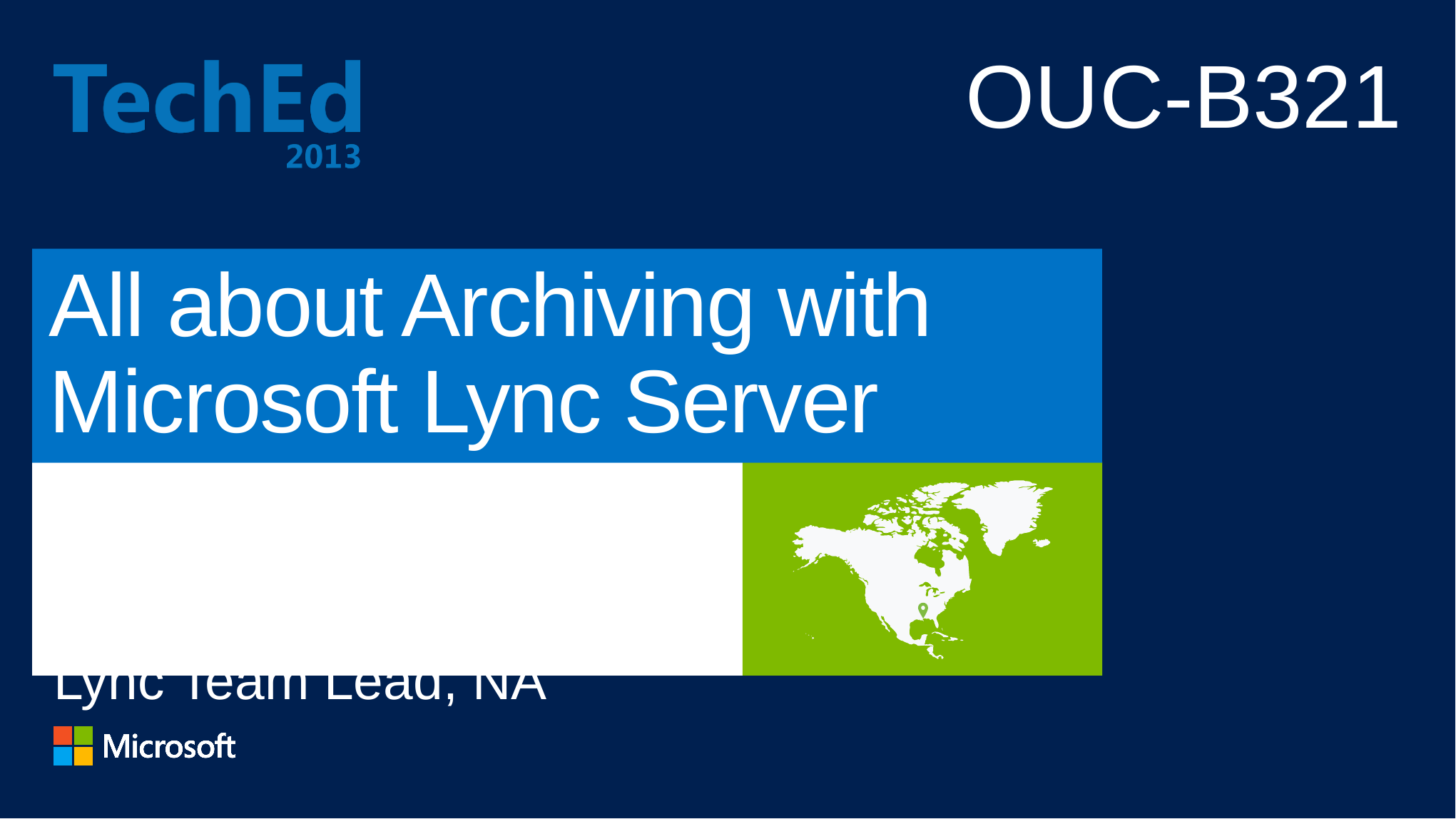

OUC-B321
# All about Archiving with Microsoft Lync Server 2013
Jason Collier
Lync Premier Field Engineer
Lync Team Lead, NA